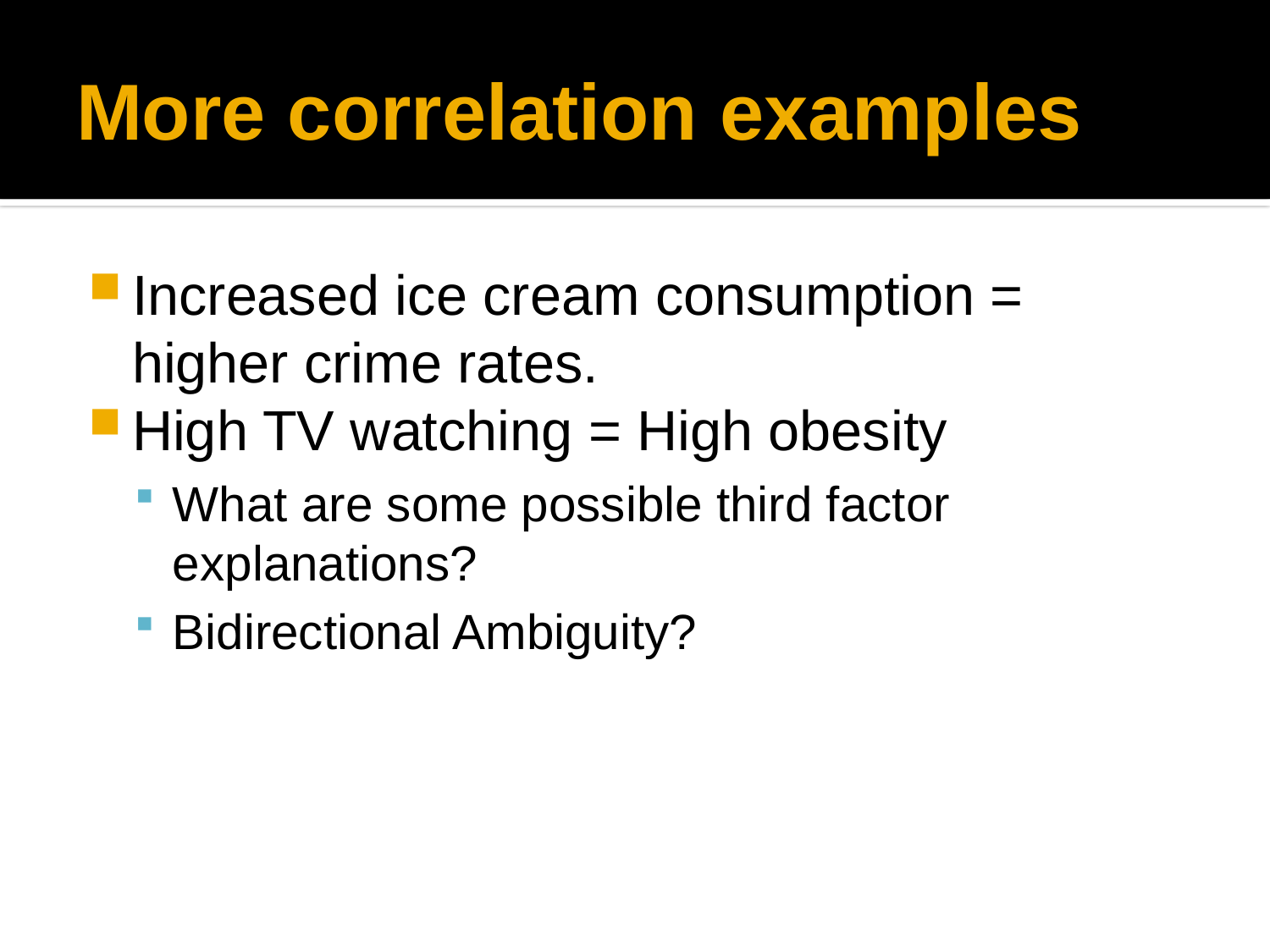

# More correlation examples
Increased ice cream consumption = higher crime rates.
High TV watching = High obesity
What are some possible third factor explanations?
Bidirectional Ambiguity?